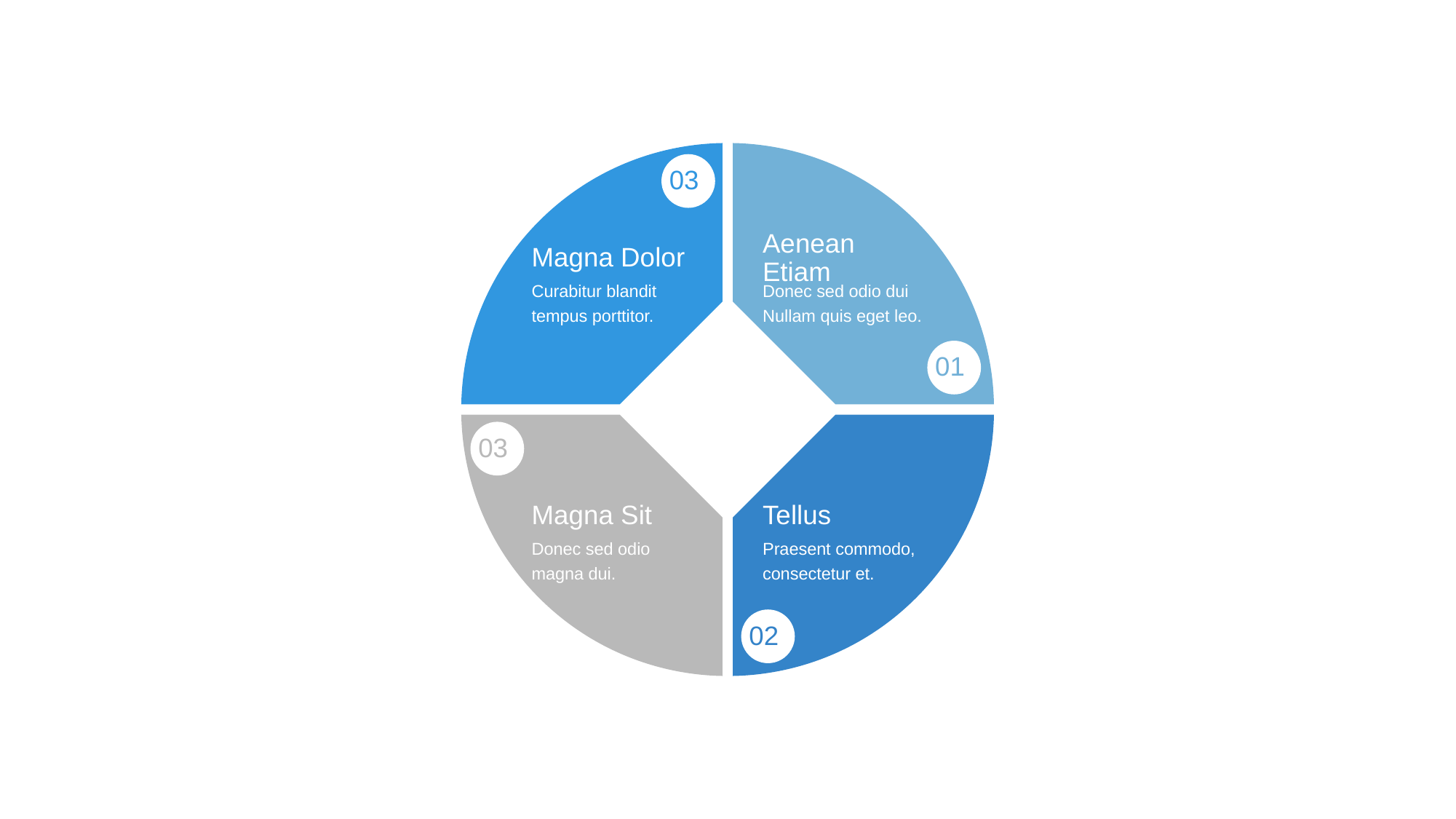

03
01
03
02
Magna Dolor
Curabitur blandit tempus porttitor.
Aenean Etiam
Donec sed odio dui Nullam quis eget leo.
Magna Sit
Donec sed odio magna dui.
Tellus
Praesent commodo, consectetur et.